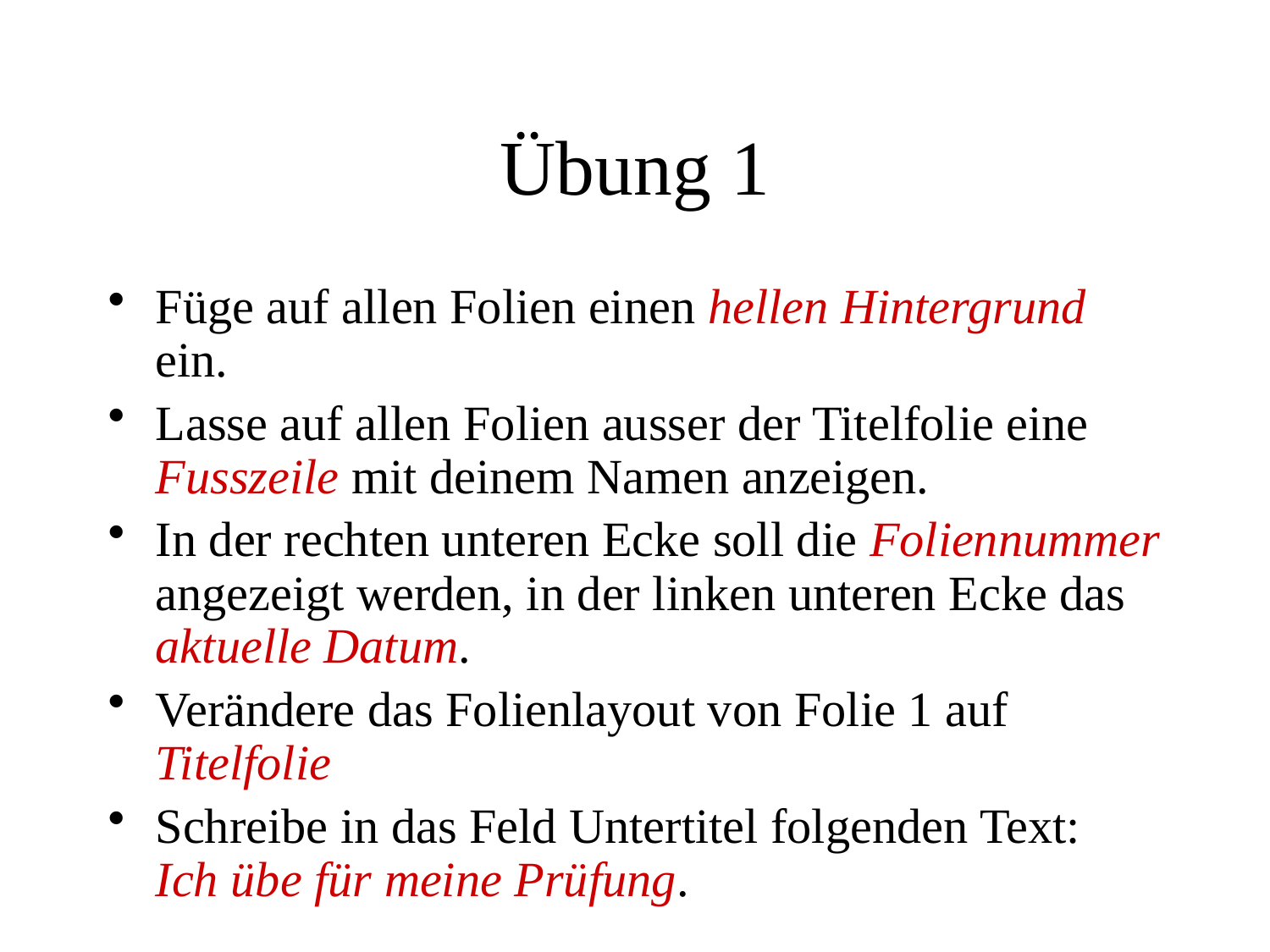

# Übung 1
Füge auf allen Folien einen hellen Hintergrund ein.
Lasse auf allen Folien ausser der Titelfolie eine Fusszeile mit deinem Namen anzeigen.
In der rechten unteren Ecke soll die Foliennummer angezeigt werden, in der linken unteren Ecke das aktuelle Datum.
Verändere das Folienlayout von Folie 1 auf Titelfolie
Schreibe in das Feld Untertitel folgenden Text:
Ich übe für meine Prüfung.